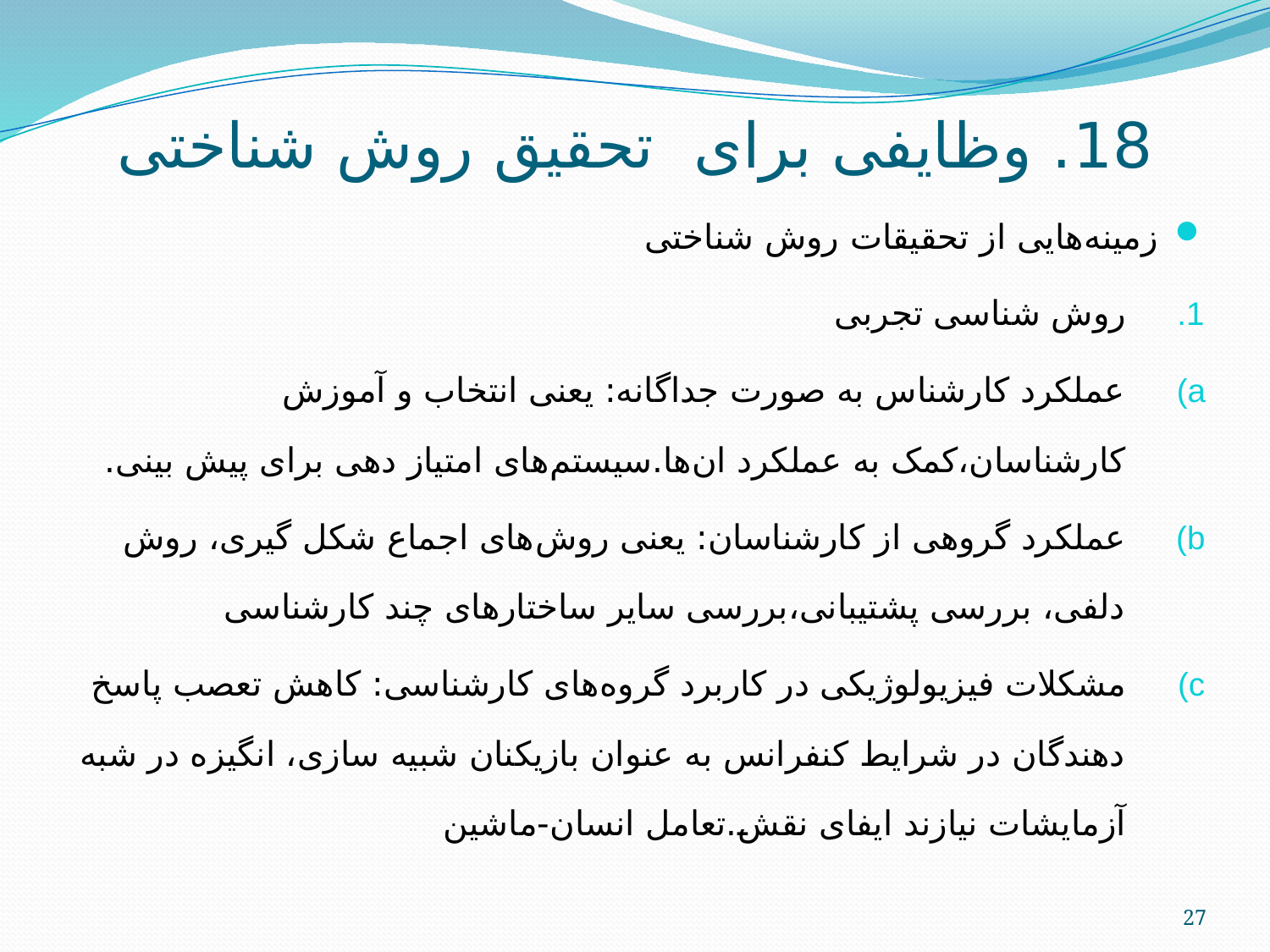

# 18. وظایفی برای  تحقیق روش شناختی
زمینه‌هایی از تحقیقات روش شناختی
روش شناسی تجربی
عملکرد کارشناس به صورت جداگانه: یعنی انتخاب و آموزش کارشناسان،کمک به عملکرد ان‌ها.سیستم‌های امتیاز دهی برای پیش بینی.
عملکرد گروهی از کارشناسان: یعنی روش‌های اجماع شکل گیری، روش دلفی، بررسی پشتیبانی،بررسی سایر ساختارهای چند کارشناسی
مشکلات فیزیولوژیکی در کاربرد گروه‌های کارشناسی: کاهش تعصب پاسخ دهندگان در شرایط کنفرانس به عنوان بازیکنان شبیه سازی، انگیزه در شبه آزمایشات نیازند ایفای نقش.تعامل انسان-ماشین

27